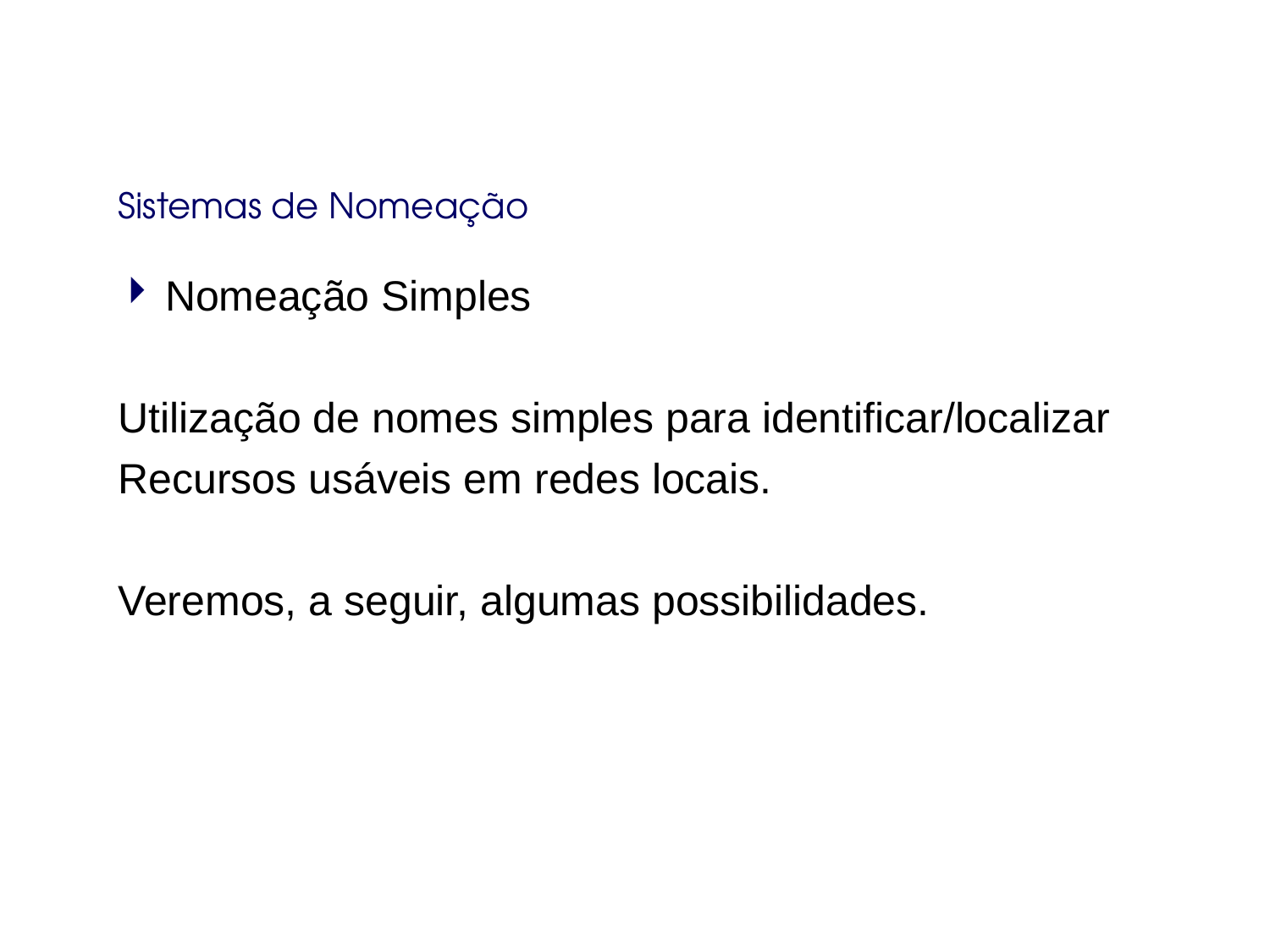

# Sistemas de Nomeação
Nomeação Simples

Utilização de nomes simples para identificar/localizar
Recursos usáveis em redes locais.

Veremos, a seguir, algumas possibilidades.